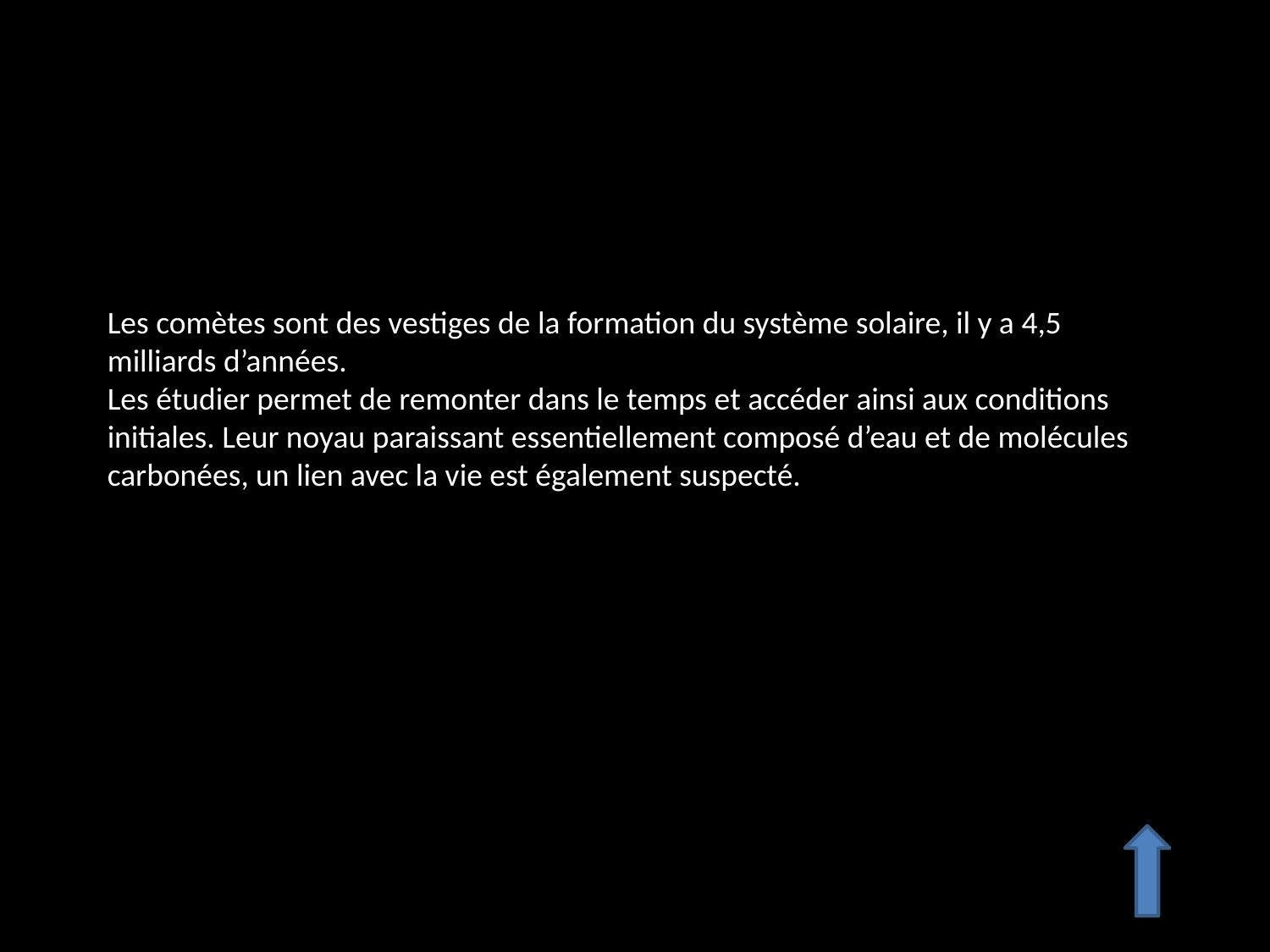

Les comètes sont des vestiges de la formation du système solaire, il y a 4,5 milliards d’années.
Les étudier permet de remonter dans le temps et accéder ainsi aux conditions initiales. Leur noyau paraissant essentiellement composé d’eau et de molécules carbonées, un lien avec la vie est également suspecté.